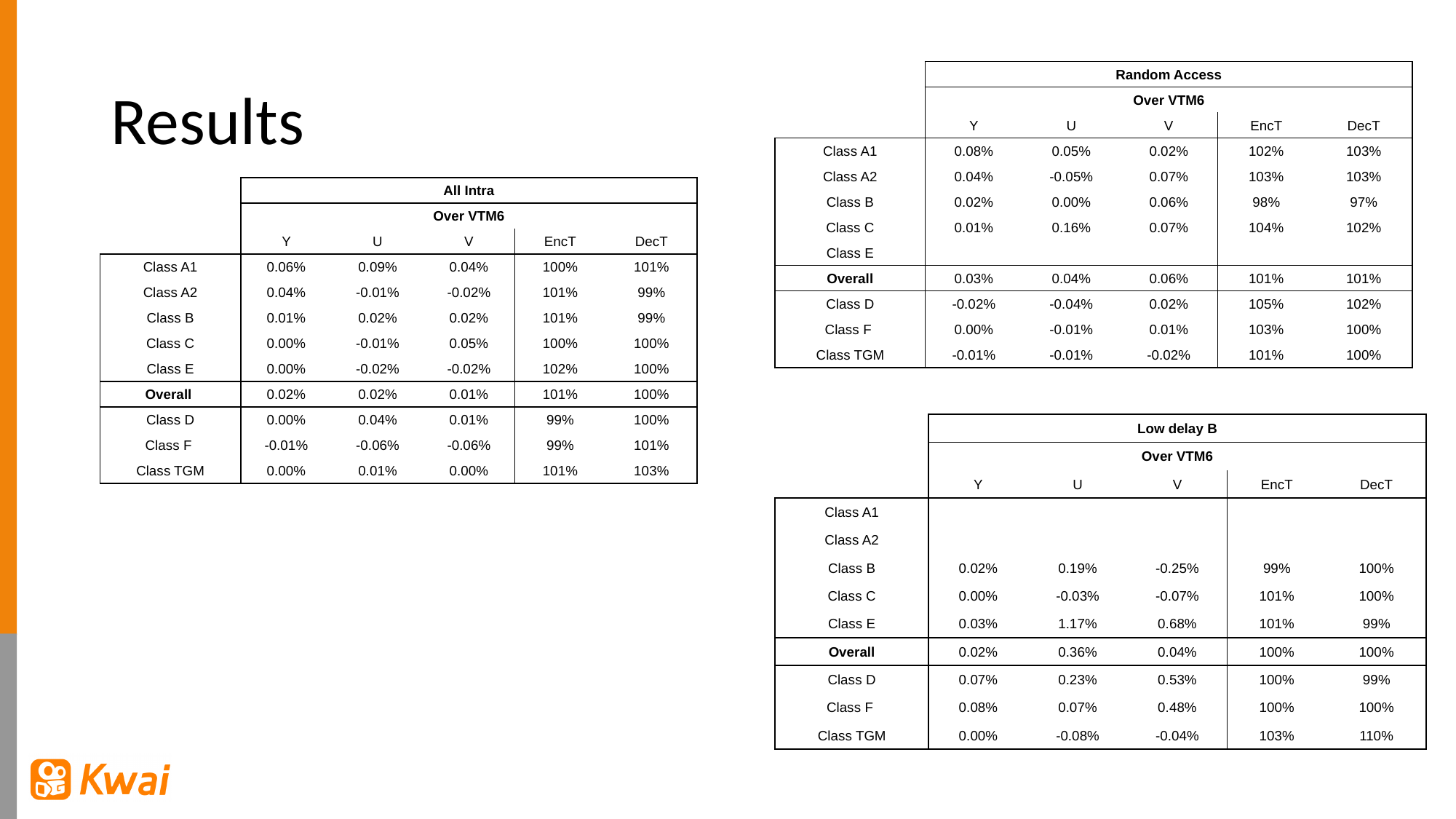

# Results
|  | Random Access |  |  |  |  |
| --- | --- | --- | --- | --- | --- |
|  | Over VTM6 |  |  |  |  |
|  | Y | U | V | EncT | DecT |
| Class A1 | 0.08% | 0.05% | 0.02% | 102% | 103% |
| Class A2 | 0.04% | -0.05% | 0.07% | 103% | 103% |
| Class B | 0.02% | 0.00% | 0.06% | 98% | 97% |
| Class C | 0.01% | 0.16% | 0.07% | 104% | 102% |
| Class E |  |  |  |  |  |
| Overall | 0.03% | 0.04% | 0.06% | 101% | 101% |
| Class D | -0.02% | -0.04% | 0.02% | 105% | 102% |
| Class F | 0.00% | -0.01% | 0.01% | 103% | 100% |
| Class TGM | -0.01% | -0.01% | -0.02% | 101% | 100% |
|  | All Intra |  |  |  |  |
| --- | --- | --- | --- | --- | --- |
|  | Over VTM6 |  |  |  |  |
|  | Y | U | V | EncT | DecT |
| Class A1 | 0.06% | 0.09% | 0.04% | 100% | 101% |
| Class A2 | 0.04% | -0.01% | -0.02% | 101% | 99% |
| Class B | 0.01% | 0.02% | 0.02% | 101% | 99% |
| Class C | 0.00% | -0.01% | 0.05% | 100% | 100% |
| Class E | 0.00% | -0.02% | -0.02% | 102% | 100% |
| Overall | 0.02% | 0.02% | 0.01% | 101% | 100% |
| Class D | 0.00% | 0.04% | 0.01% | 99% | 100% |
| Class F | -0.01% | -0.06% | -0.06% | 99% | 101% |
| Class TGM | 0.00% | 0.01% | 0.00% | 101% | 103% |
|  | Low delay B |  |  |  |  |
| --- | --- | --- | --- | --- | --- |
|  | Over VTM6 |  |  |  |  |
|  | Y | U | V | EncT | DecT |
| Class A1 |  |  |  |  |  |
| Class A2 |  |  |  |  |  |
| Class B | 0.02% | 0.19% | -0.25% | 99% | 100% |
| Class C | 0.00% | -0.03% | -0.07% | 101% | 100% |
| Class E | 0.03% | 1.17% | 0.68% | 101% | 99% |
| Overall | 0.02% | 0.36% | 0.04% | 100% | 100% |
| Class D | 0.07% | 0.23% | 0.53% | 100% | 99% |
| Class F | 0.08% | 0.07% | 0.48% | 100% | 100% |
| Class TGM | 0.00% | -0.08% | -0.04% | 103% | 110% |